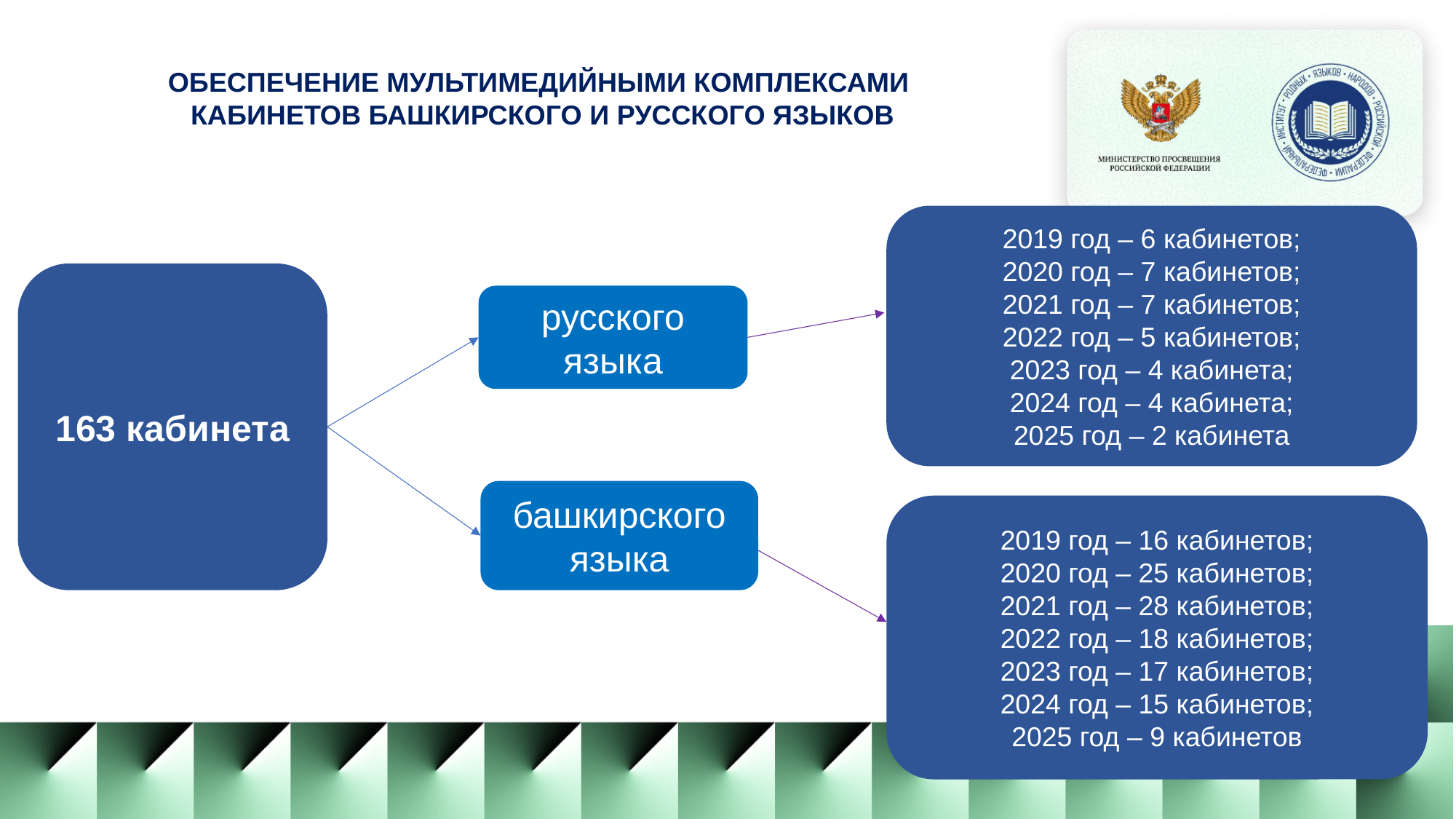

ОБЕСПЕЧЕНИЕ МУЛЬТИМЕДИЙНЫМИ КОМПЛЕКСАМИ
КАБИНЕТОВ БАШКИРСКОГО И РУССКОГО ЯЗЫКОВ
2019 год – 6 кабинетов;
2020 год – 7 кабинетов;
2021 год – 7 кабинетов;
2022 год – 5 кабинетов;
2023 год – 4 кабинета;
2024 год – 4 кабинета;
2025 год – 2 кабинета
163 кабинета
русского языка
башкирского языка

2019 год – 16 кабинетов;
2020 год – 25 кабинетов;
2021 год – 28 кабинетов;
2022 год – 18 кабинетов;
2023 год – 17 кабинетов;
2024 год – 15 кабинетов;
2025 год – 9 кабинетов